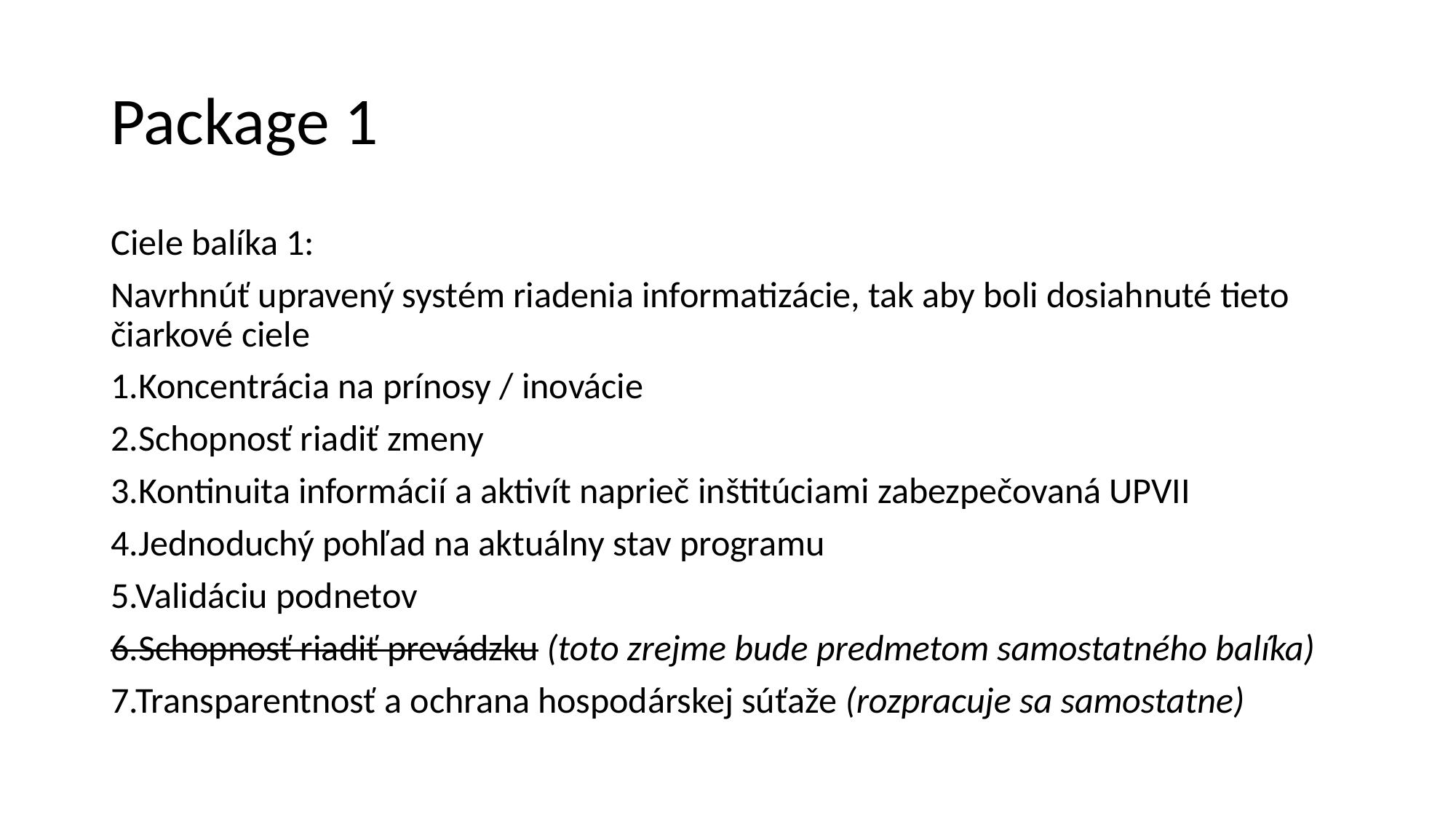

# Package 1
Ciele balíka 1:
Navrhnúť upravený systém riadenia informatizácie, tak aby boli dosiahnuté tieto čiarkové ciele
1.Koncentrácia na prínosy / inovácie
2.Schopnosť riadiť zmeny
3.Kontinuita informácií a aktivít naprieč inštitúciami zabezpečovaná UPVII
4.Jednoduchý pohľad na aktuálny stav programu
5.Validáciu podnetov
6.Schopnosť riadiť prevádzku (toto zrejme bude predmetom samostatného balíka)
7.Transparentnosť a ochrana hospodárskej súťaže (rozpracuje sa samostatne)